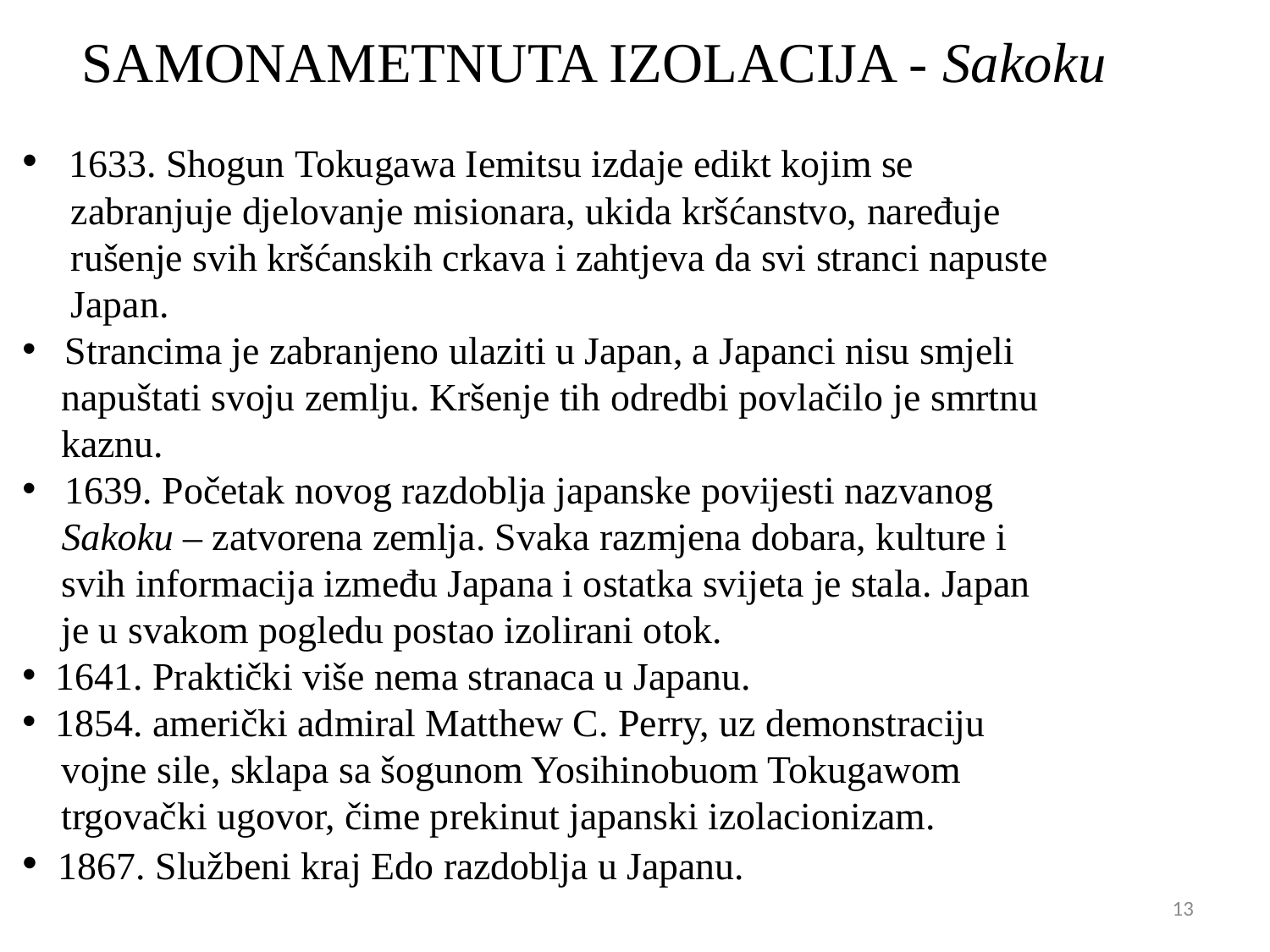

SAMONAMETNUTA IZOLACIJA - Sakoku
   1633. Shogun Tokugawa Iemitsu izdaje edikt kojim se
     zabranjuje djelovanje misionara, ukida kršćanstvo, naređuje
     rušenje svih kršćanskih crkava i zahtjeva da svi stranci napuste
     Japan.
   Strancima je zabranjeno ulaziti u Japan, a Japanci nisu smjeli
    napuštati svoju zemlju. Kršenje tih odredbi povlačilo je smrtnu
    kaznu.
   1639. Početak novog razdoblja japanske povijesti nazvanog
    Sakoku – zatvorena zemlja. Svaka razmjena dobara, kulture i
    svih informacija između Japana i ostatka svijeta je stala. Japan
    je u svakom pogledu postao izolirani otok.
  1641. Praktički više nema stranaca u Japanu.
  1854. američki admiral Matthew C. Perry, uz demonstraciju
    vojne sile, sklapa sa šogunom Yosihinobuom Tokugawom
    trgovački ugovor, čime prekinut japanski izolacionizam.
  1867. Službeni kraj Edo razdoblja u Japanu.
13